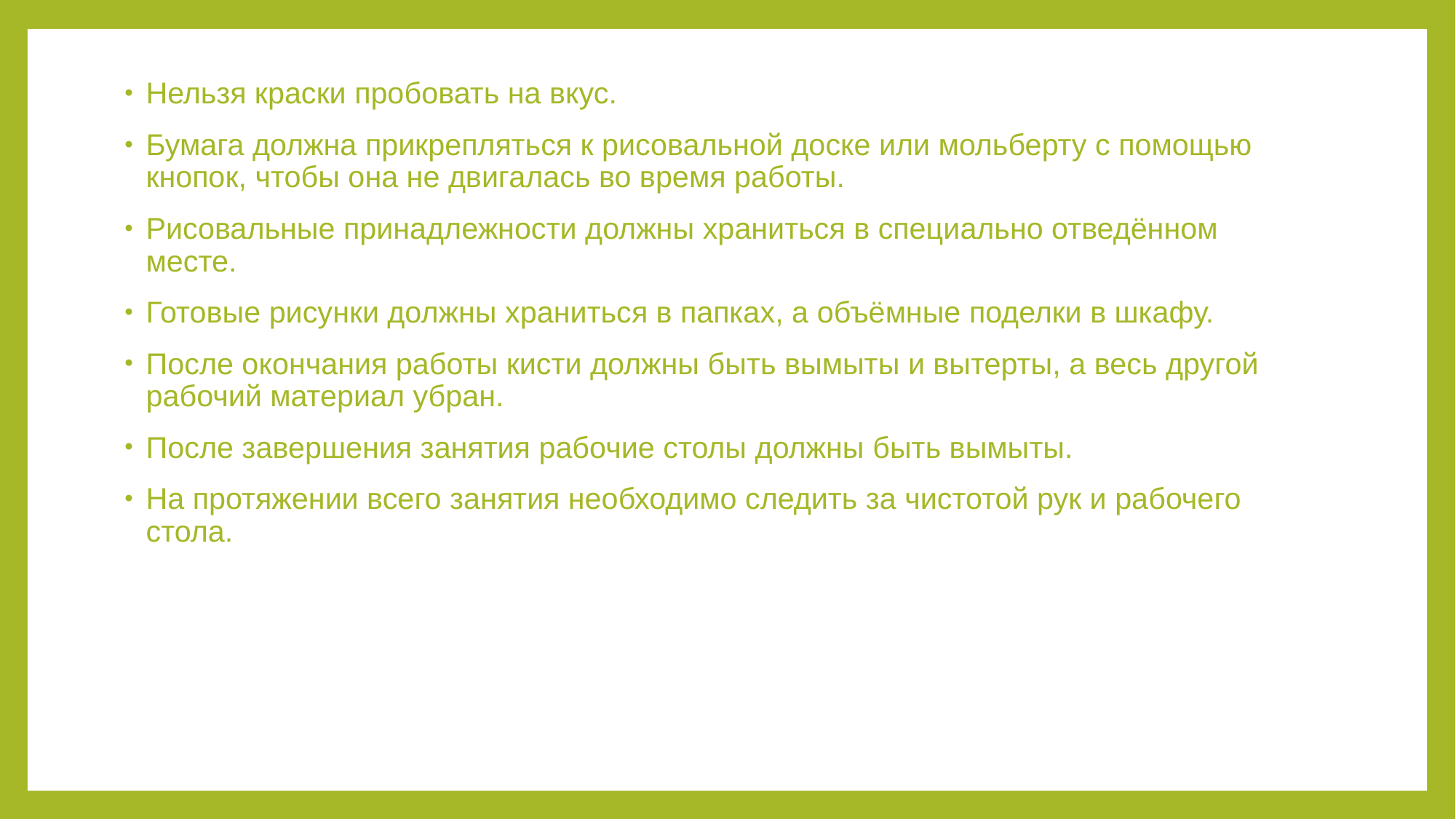

Нельзя краски пробовать на вкус.
Бумага должна прикрепляться к рисовальной доске или мольберту с помощью кнопок, чтобы она не двигалась во время работы.
Рисовальные принадлежности должны храниться в специально отведённом месте.
Готовые рисунки должны храниться в папках, а объёмные поделки в шкафу.
После окончания работы кисти должны быть вымыты и вытерты, а весь другой рабочий материал убран.
После завершения занятия рабочие столы должны быть вымыты.
На протяжении всего занятия необходимо следить за чистотой рук и рабочего стола.

#